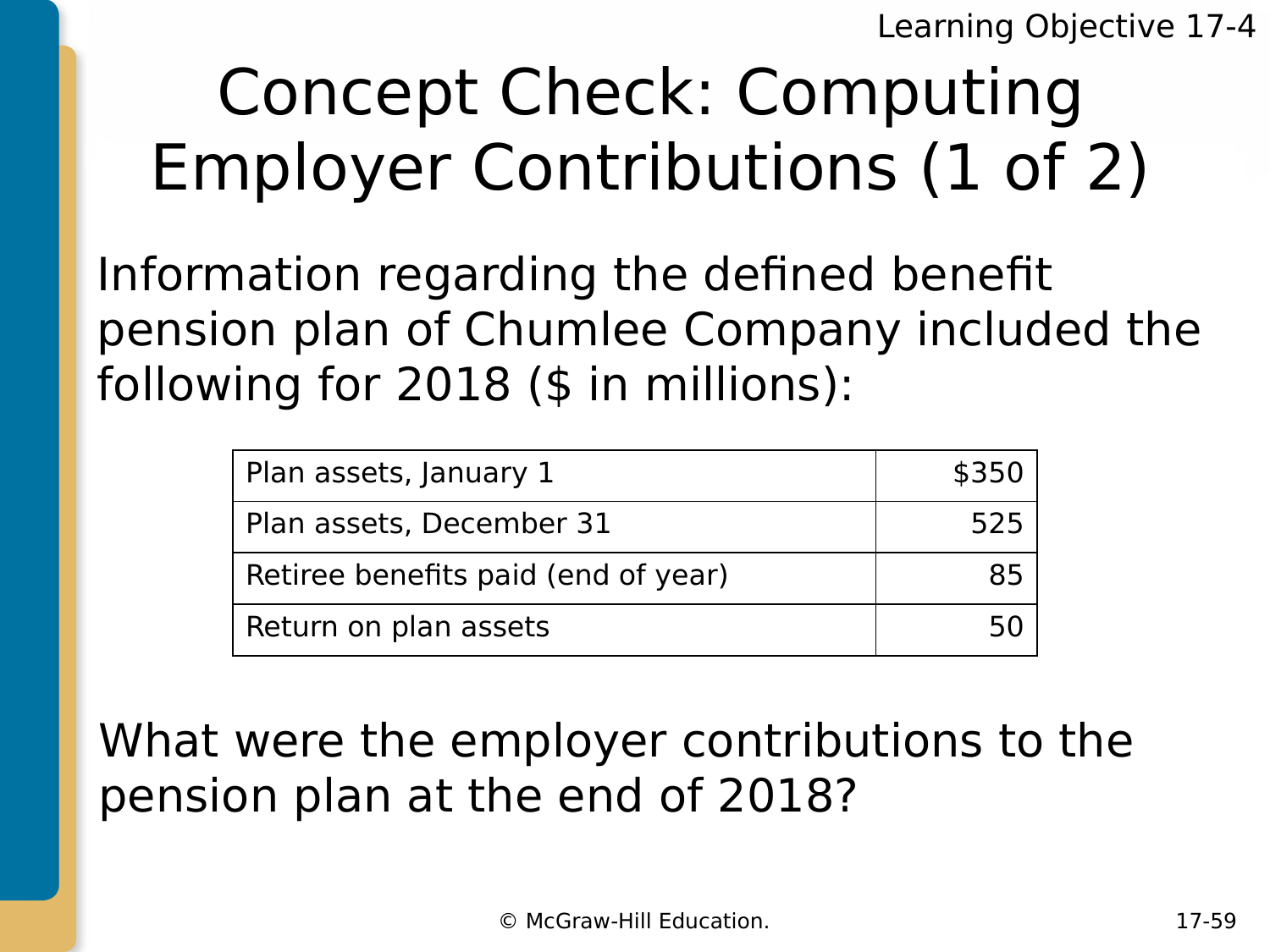

Learning Objective 17-4
# Concept Check: Computing Employer Contributions (1 of 2)
Information regarding the defined benefit pension plan of Chumlee Company included the following for 2018 ($ in millions):
| Plan assets, January 1 | $350 |
| --- | --- |
| Plan assets, December 31 | 525 |
| Retiree benefits paid (end of year) | 85 |
| Return on plan assets | 50 |
What were the employer contributions to the pension plan at the end of 2018?